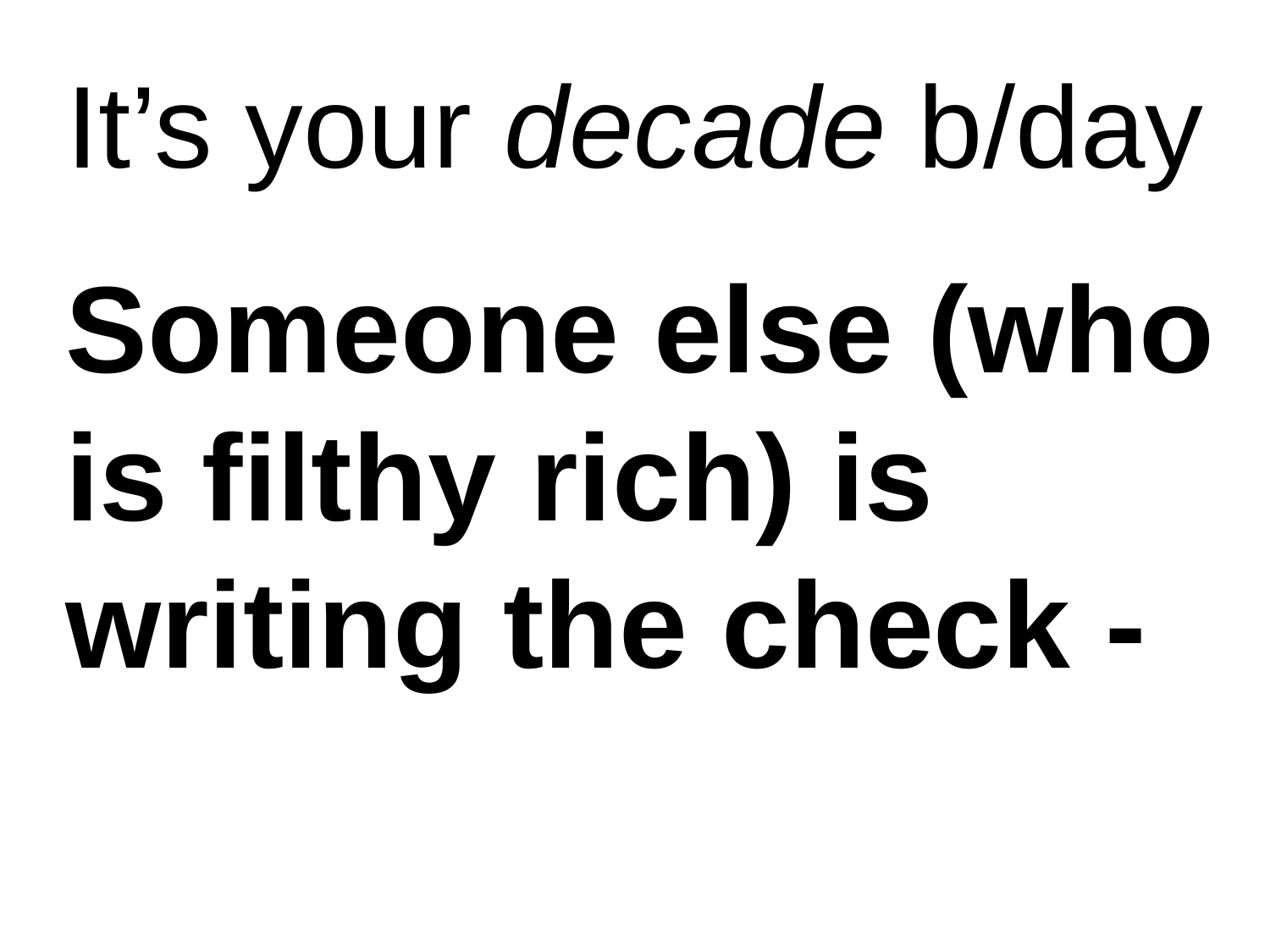

# It’s your decade b/day
Someone else (who is filthy rich) is writing the check -